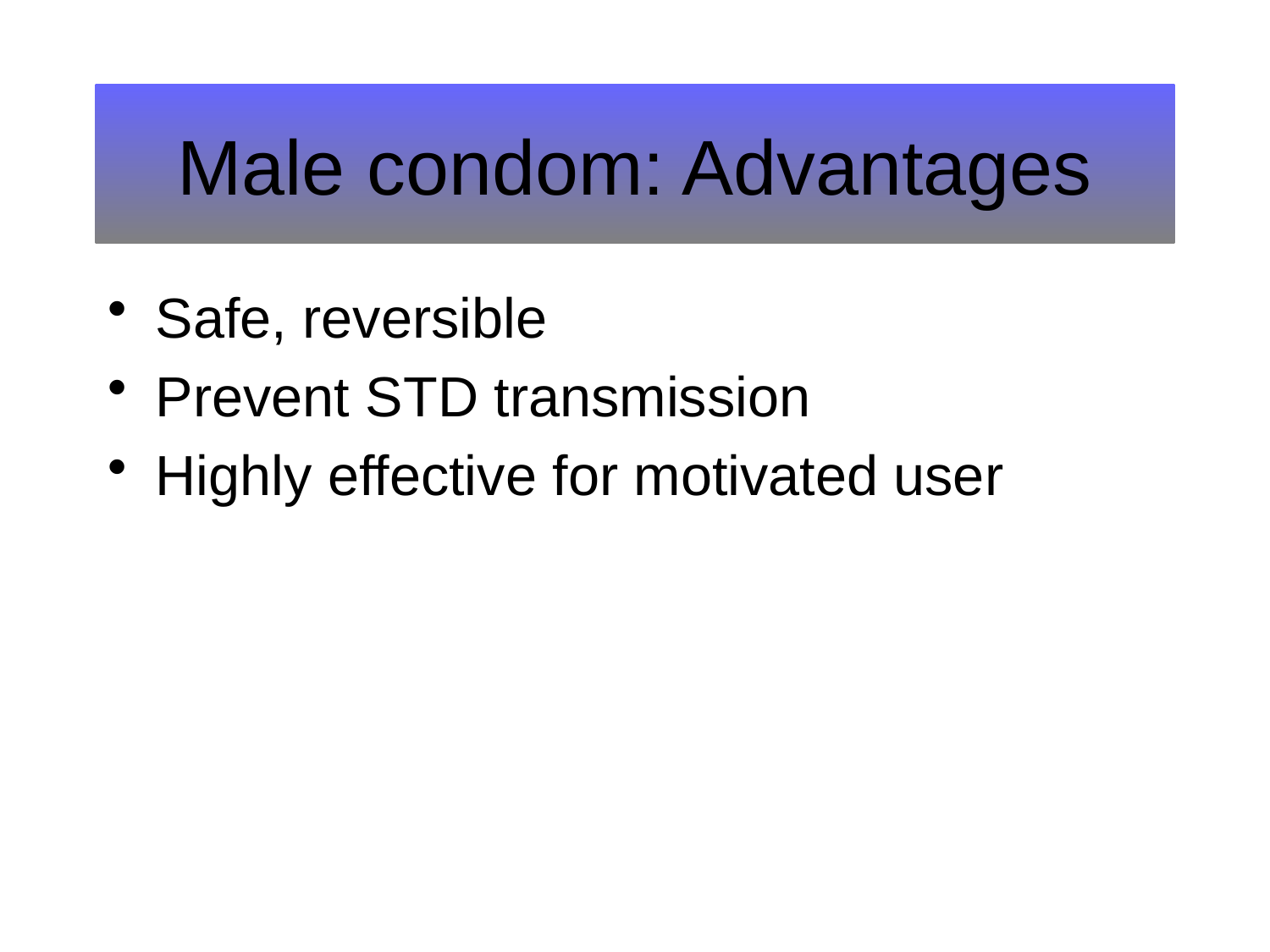

# Male condom: Advantages
Safe, reversible
Prevent STD transmission
Highly effective for motivated user